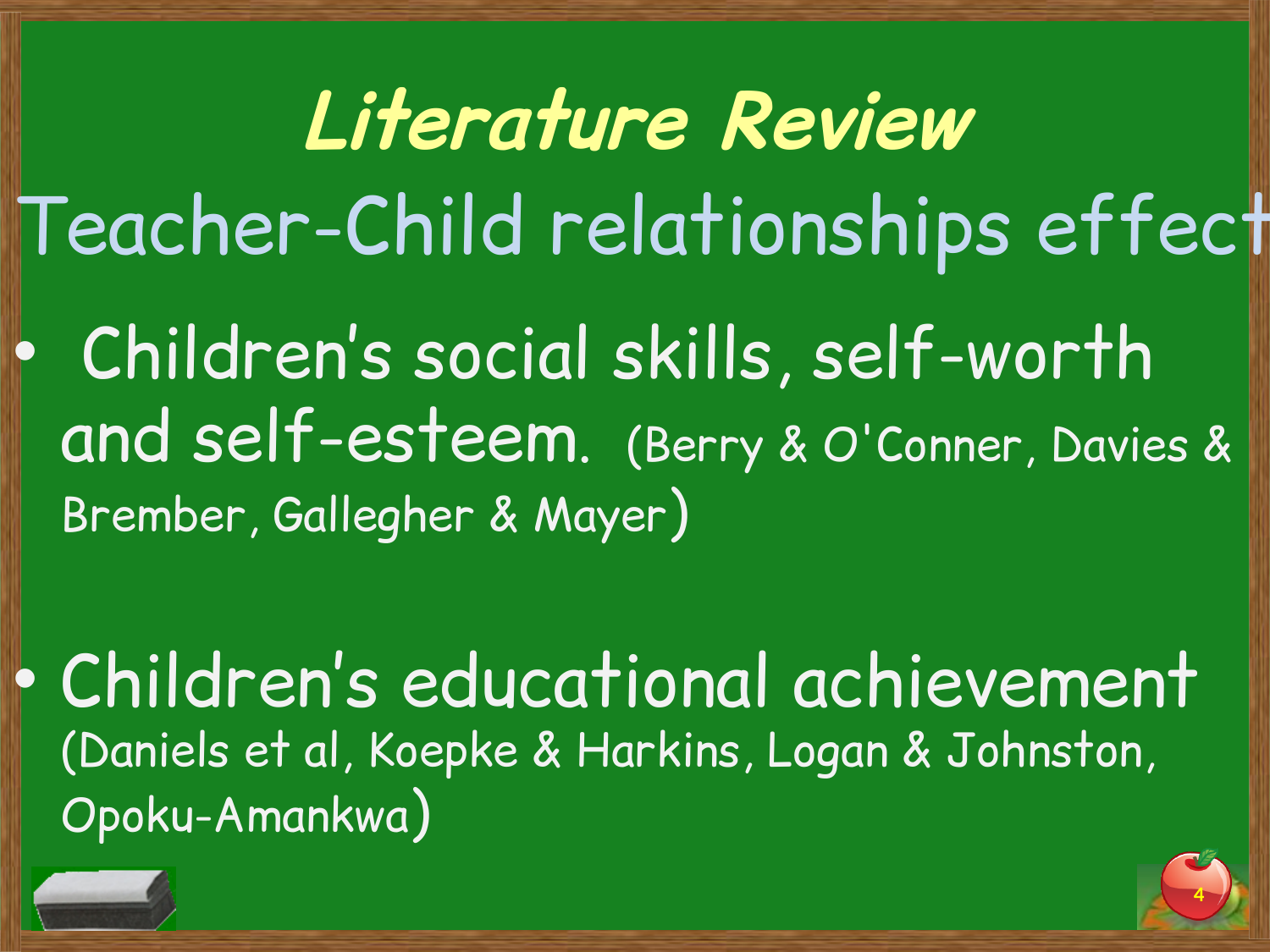

# Literature Review
Teacher-Child relationships effect

 Children’s social skills, self-worth and self-esteem.  (Berry & O'Conner, Davies & Brember, Gallegher & Mayer)

Children’s educational achievement (Daniels et al, Koepke & Harkins, Logan & Johnston, Opoku-Amankwa)

4